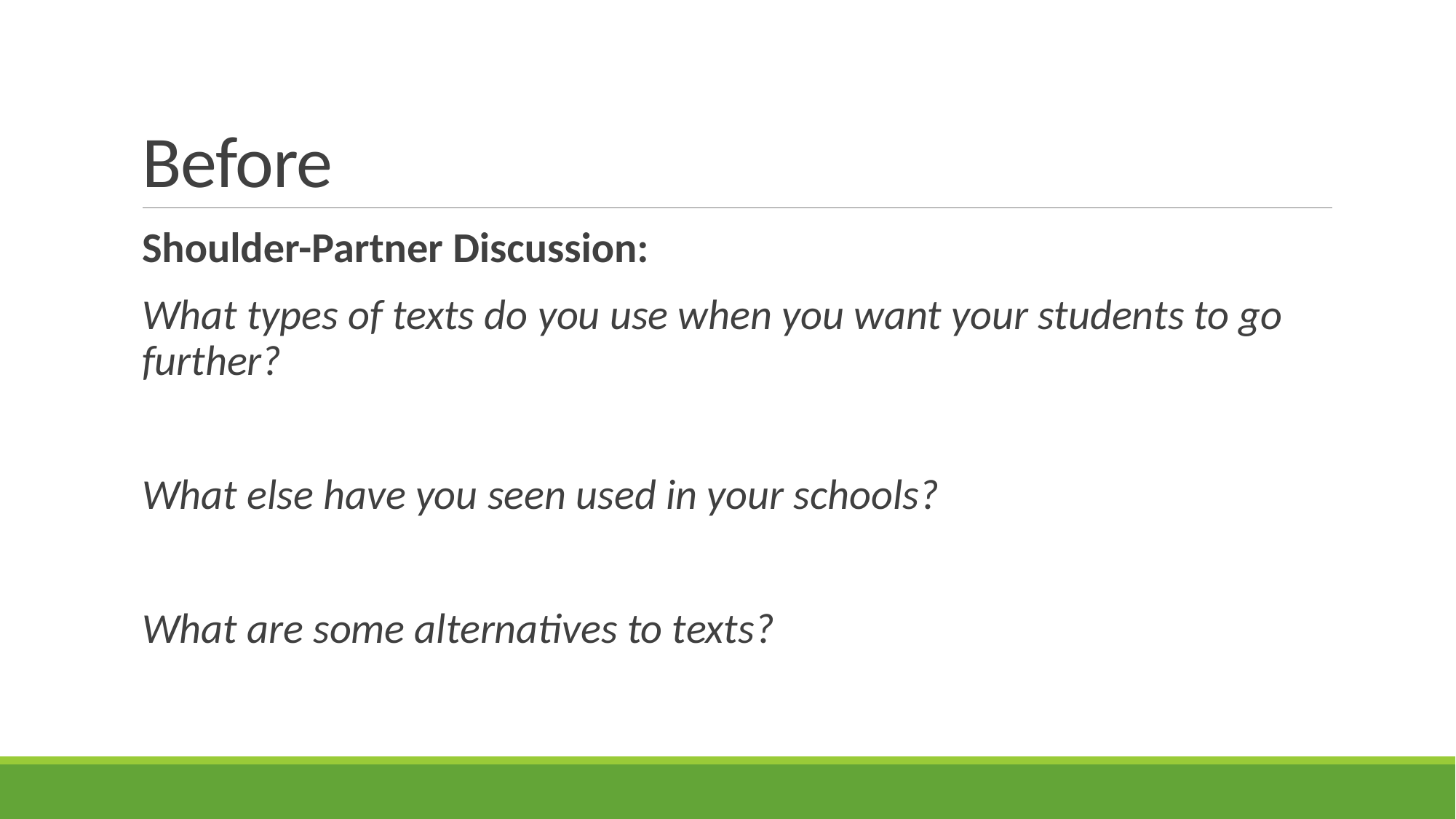

# Before
Shoulder-Partner Discussion:
What types of texts do you use when you want your students to go further?

What else have you seen used in your schools?

What are some alternatives to texts?